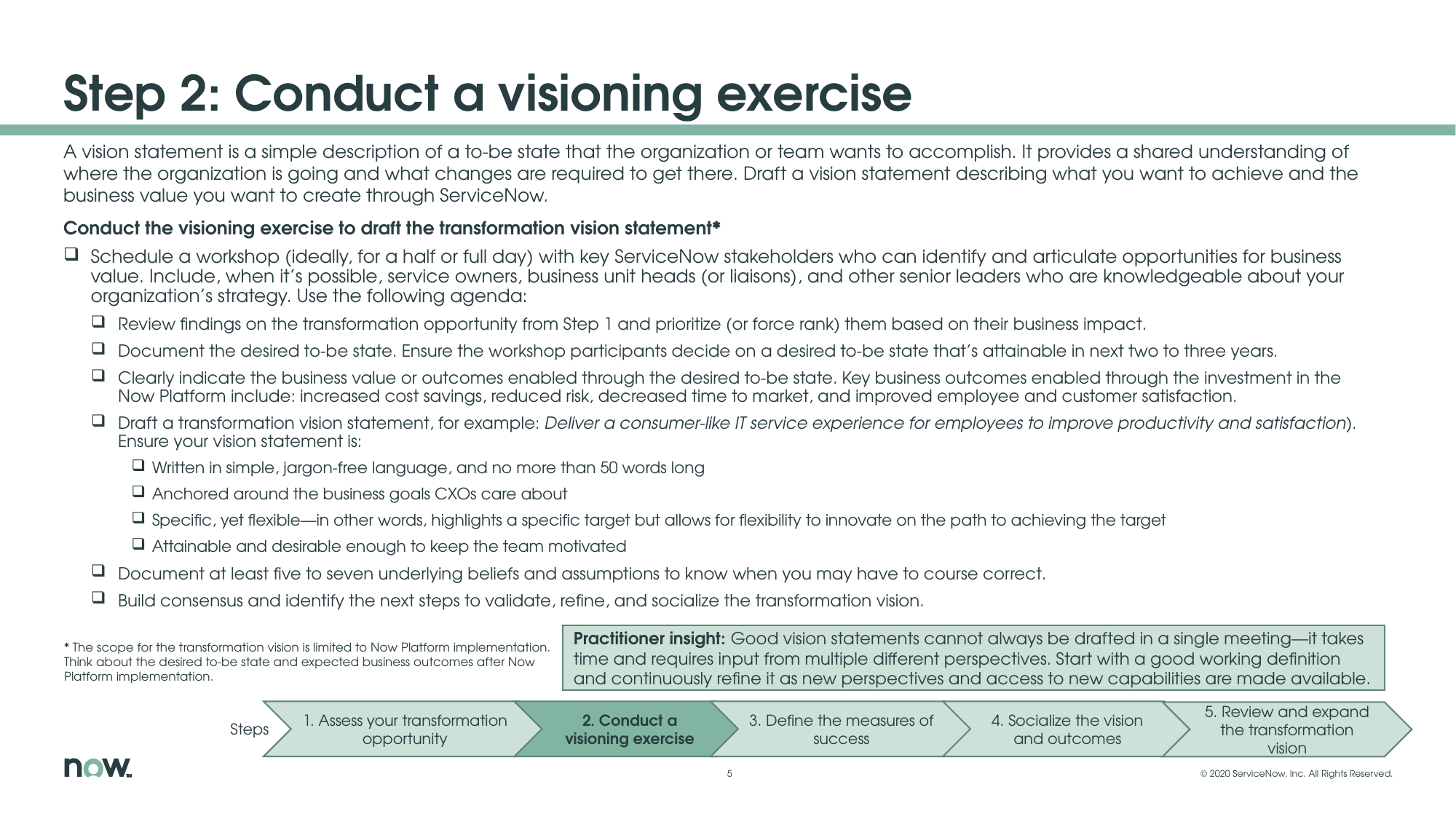

# Step 2: Conduct a visioning exercise

A vision statement is a simple description of a to-be state that the organization or team wants to accomplish. It provides a shared understanding of where the organization is going and what changes are required to get there. Draft a vision statement describing what you want to achieve and the business value you want to create through ServiceNow.
Conduct the visioning exercise to draft the transformation vision statement*
Schedule a workshop (ideally, for a half or full day) with key ServiceNow stakeholders who can identify and articulate opportunities for business value. Include, when it’s possible, service owners, business unit heads (or liaisons), and other senior leaders who are knowledgeable about your organization’s strategy. Use the following agenda:
Review findings on the transformation opportunity from Step 1 and prioritize (or force rank) them based on their business impact.
Document the desired to-be state. Ensure the workshop participants decide on a desired to-be state that’s attainable in next two to three years.
Clearly indicate the business value or outcomes enabled through the desired to-be state. Key business outcomes enabled through the investment in the Now Platform include: increased cost savings, reduced risk, decreased time to market, and improved employee and customer satisfaction.
Draft a transformation vision statement, for example: Deliver a consumer-like IT service experience for employees to improve productivity and satisfaction). Ensure your vision statement is:
Written in simple, jargon-free language, and no more than 50 words long
Anchored around the business goals CXOs care about
Specific, yet flexible—in other words, highlights a specific target but allows for flexibility to innovate on the path to achieving the target
Attainable and desirable enough to keep the team motivated
Document at least five to seven underlying beliefs and assumptions to know when you may have to course correct.
Build consensus and identify the next steps to validate, refine, and socialize the transformation vision.

Practitioner insight: Good vision statements cannot always be drafted in a single meeting—it takes time and requires input from multiple different perspectives. Start with a good working definition and continuously refine it as new perspectives and access to new capabilities are made available.
* The scope for the transformation vision is limited to Now Platform implementation. Think about the desired to-be state and expected business outcomes after Now Platform implementation.
Steps
1. Assess your transformation opportunity
2. Conduct a visioning exercise
3. Define the measures of success
4. Socialize the vision and outcomes
5. Review and expand the transformation vision